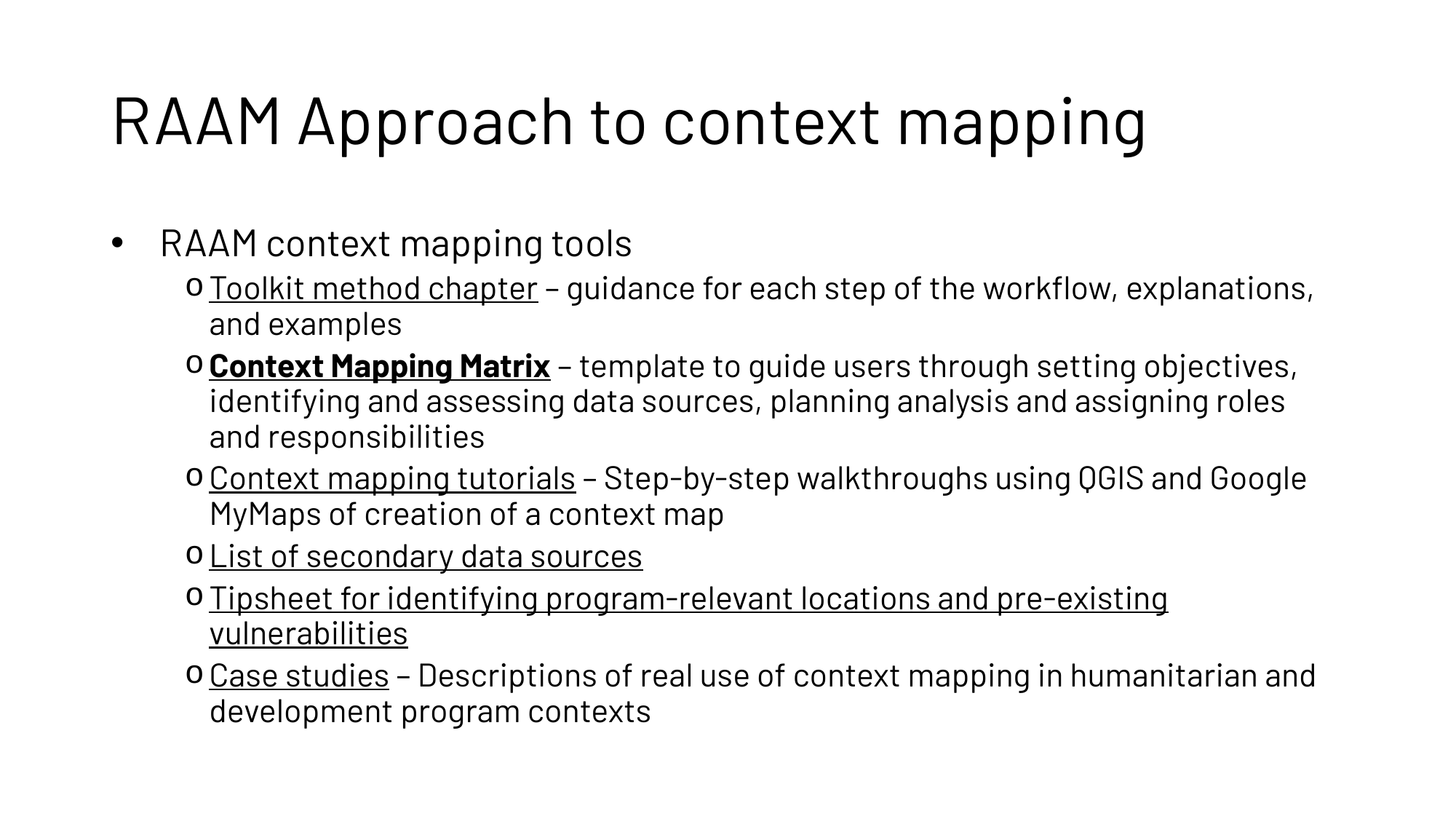

# RAAM Approach to context mapping
RAAM context mapping tools
Toolkit method chapter – guidance for each step of the workflow, explanations, and examples
Context Mapping Matrix – template to guide users through setting objectives, identifying and assessing data sources, planning analysis and assigning roles and responsibilities
Context mapping tutorials – Step-by-step walkthroughs using QGIS and Google MyMaps of creation of a context map
List of secondary data sources
Tipsheet for identifying program-relevant locations and pre-existing vulnerabilities
Case studies – Descriptions of real use of context mapping in humanitarian and development program contexts